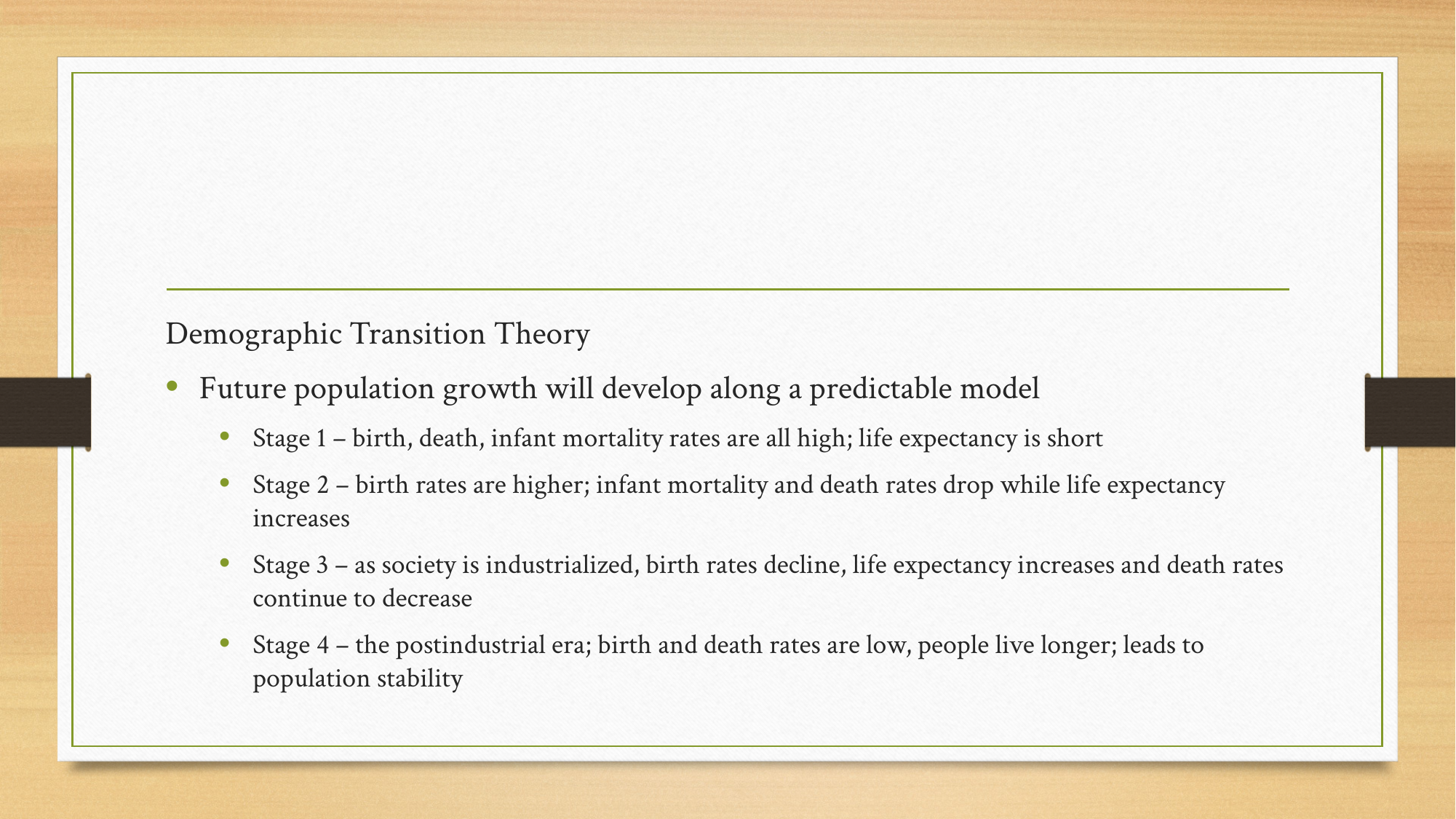

#
Demographic Transition Theory
Future population growth will develop along a predictable model
Stage 1 – birth, death, infant mortality rates are all high; life expectancy is short
Stage 2 – birth rates are higher; infant mortality and death rates drop while life expectancy increases
Stage 3 – as society is industrialized, birth rates decline, life expectancy increases and death rates continue to decrease
Stage 4 – the postindustrial era; birth and death rates are low, people live longer; leads to population stability